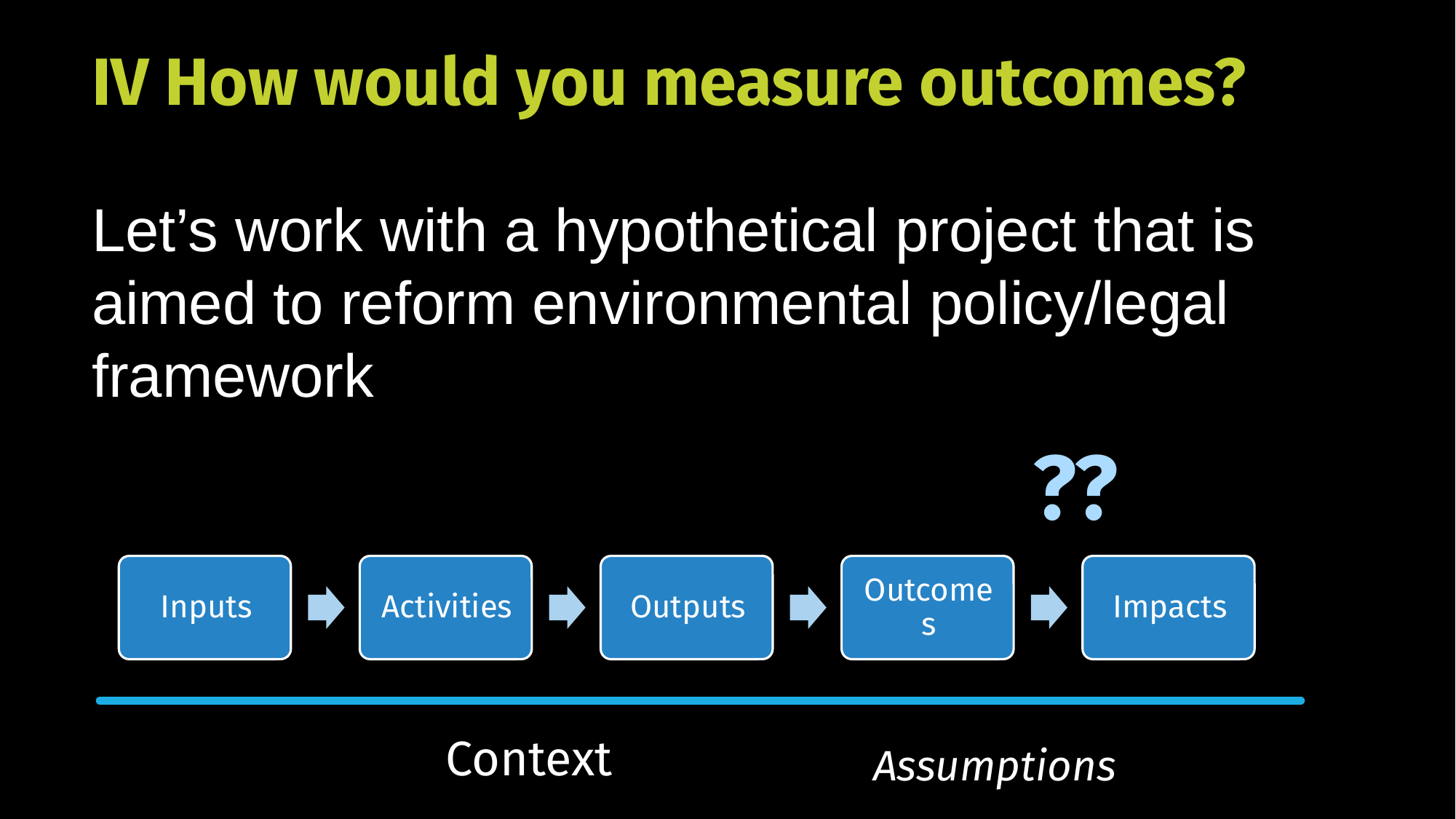

# IV How would you measure outcomes? Let’s work with a hypothetical project that is aimed to reform environmental policy/legal framework
Inputs

Activities

Outputs

Outcomes

 Impacts
??
Context
Assumptions